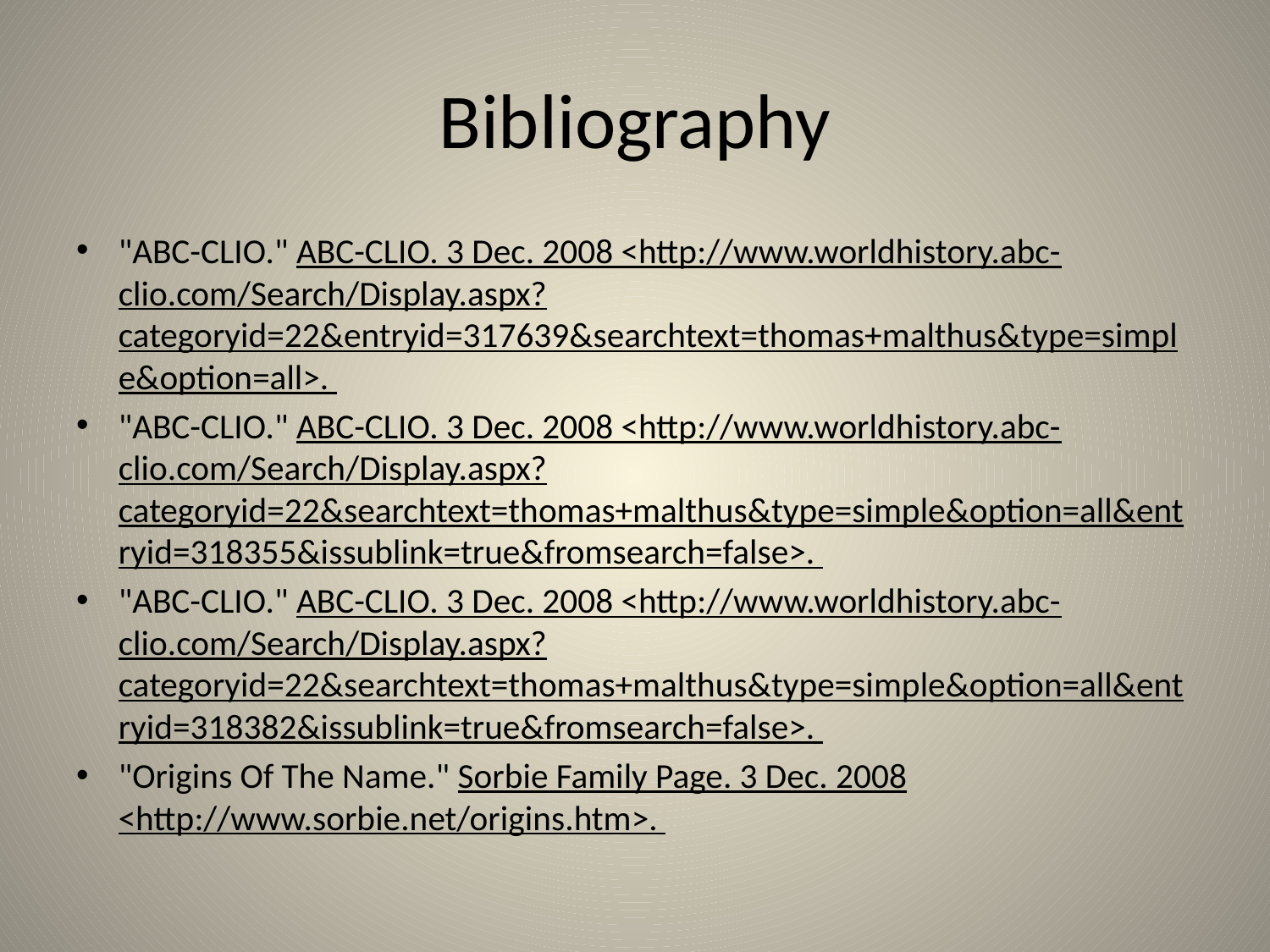

# Bibliography
"ABC-CLIO." ABC-CLIO. 3 Dec. 2008 <http://www.worldhistory.abc-clio.com/Search/Display.aspx?categoryid=22&entryid=317639&searchtext=thomas+malthus&type=simple&option=all>.
"ABC-CLIO." ABC-CLIO. 3 Dec. 2008 <http://www.worldhistory.abc-clio.com/Search/Display.aspx?categoryid=22&searchtext=thomas+malthus&type=simple&option=all&entryid=318355&issublink=true&fromsearch=false>.
"ABC-CLIO." ABC-CLIO. 3 Dec. 2008 <http://www.worldhistory.abc-clio.com/Search/Display.aspx?categoryid=22&searchtext=thomas+malthus&type=simple&option=all&entryid=318382&issublink=true&fromsearch=false>.
"Origins Of The Name." Sorbie Family Page. 3 Dec. 2008 <http://www.sorbie.net/origins.htm>.